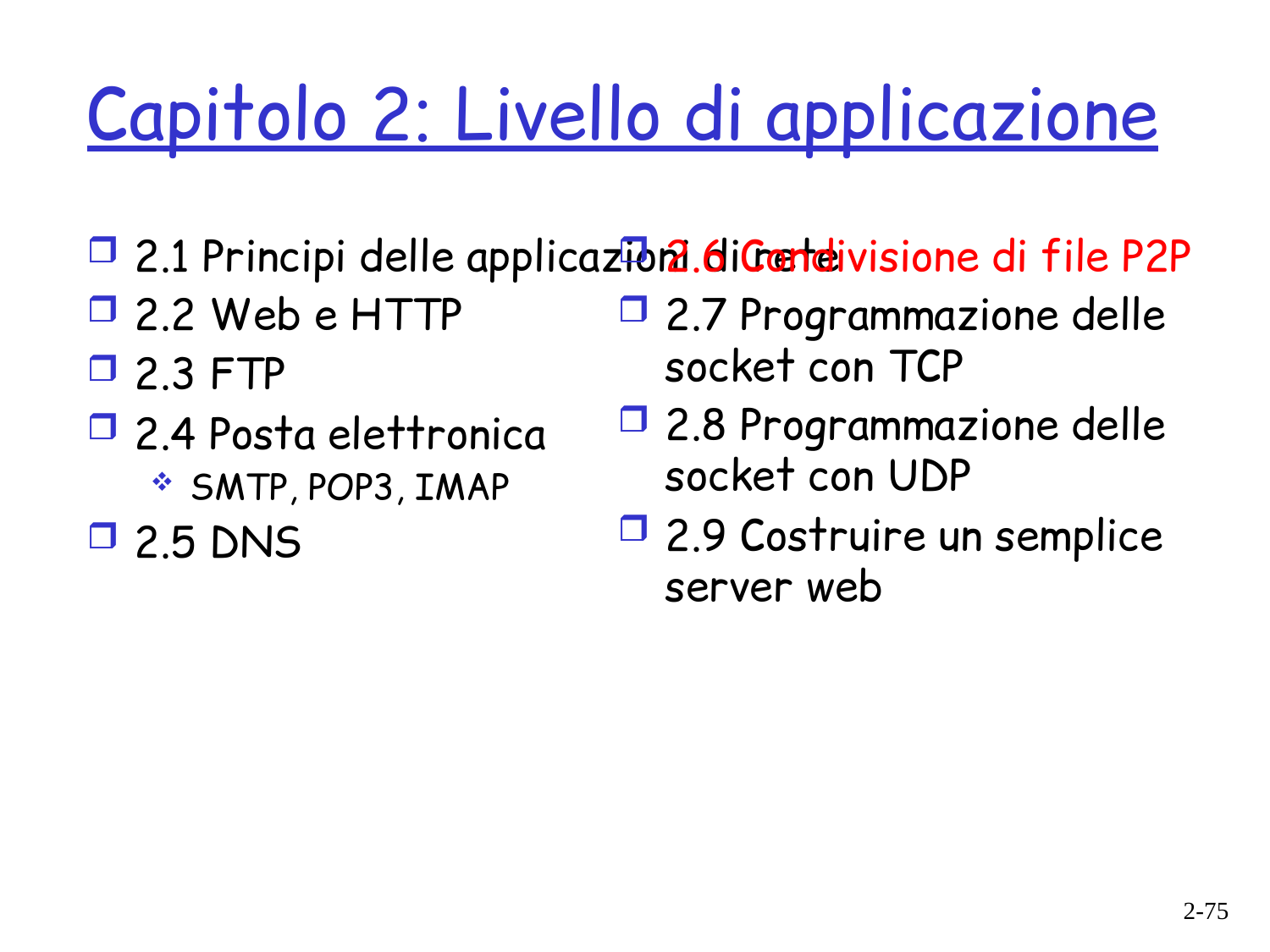

# Capitolo 2: Livello di applicazione
2.1 Principi delle applicazioni di rete
2.2 Web e HTTP
2.3 FTP
2.4 Posta elettronica
SMTP, POP3, IMAP
2.5 DNS

2.6 Condivisione di file P2P
2.7 Programmazione delle socket con TCP
2.8 Programmazione delle socket con UDP
2.9 Costruire un semplice server web
2-75